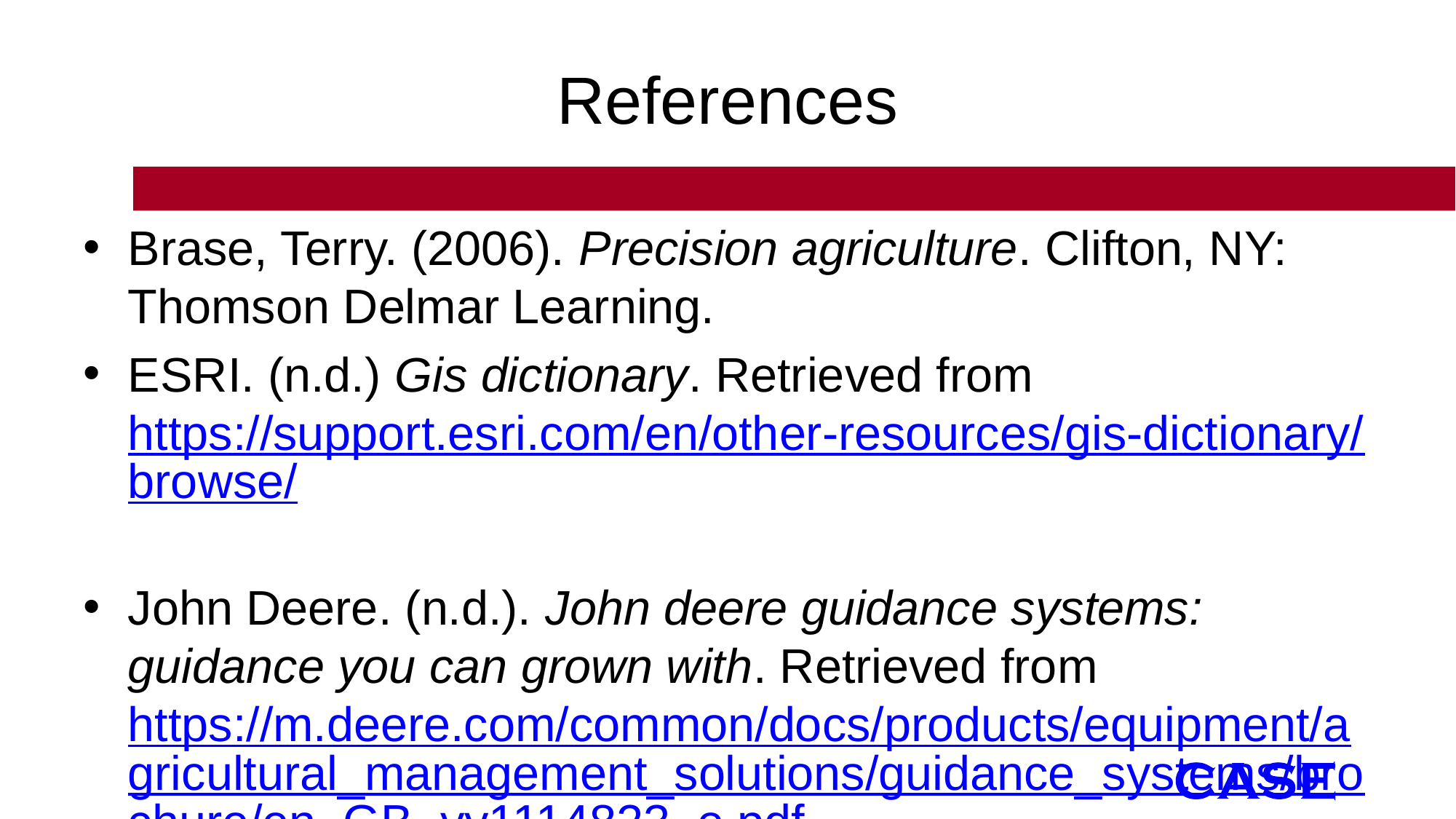

# References
Brase, Terry. (2006). Precision agriculture. Clifton, NY: Thomson Delmar Learning.
ESRI. (n.d.) Gis dictionary. Retrieved from https://support.esri.com/en/other-resources/gis-dictionary/browse/
John Deere. (n.d.). John deere guidance systems: guidance you can grown with. Retrieved from https://m.deere.com/common/docs/products/equipment/agricultural_management_solutions/guidance_systems/brochure/en_GB_yy1114823_e.pdf